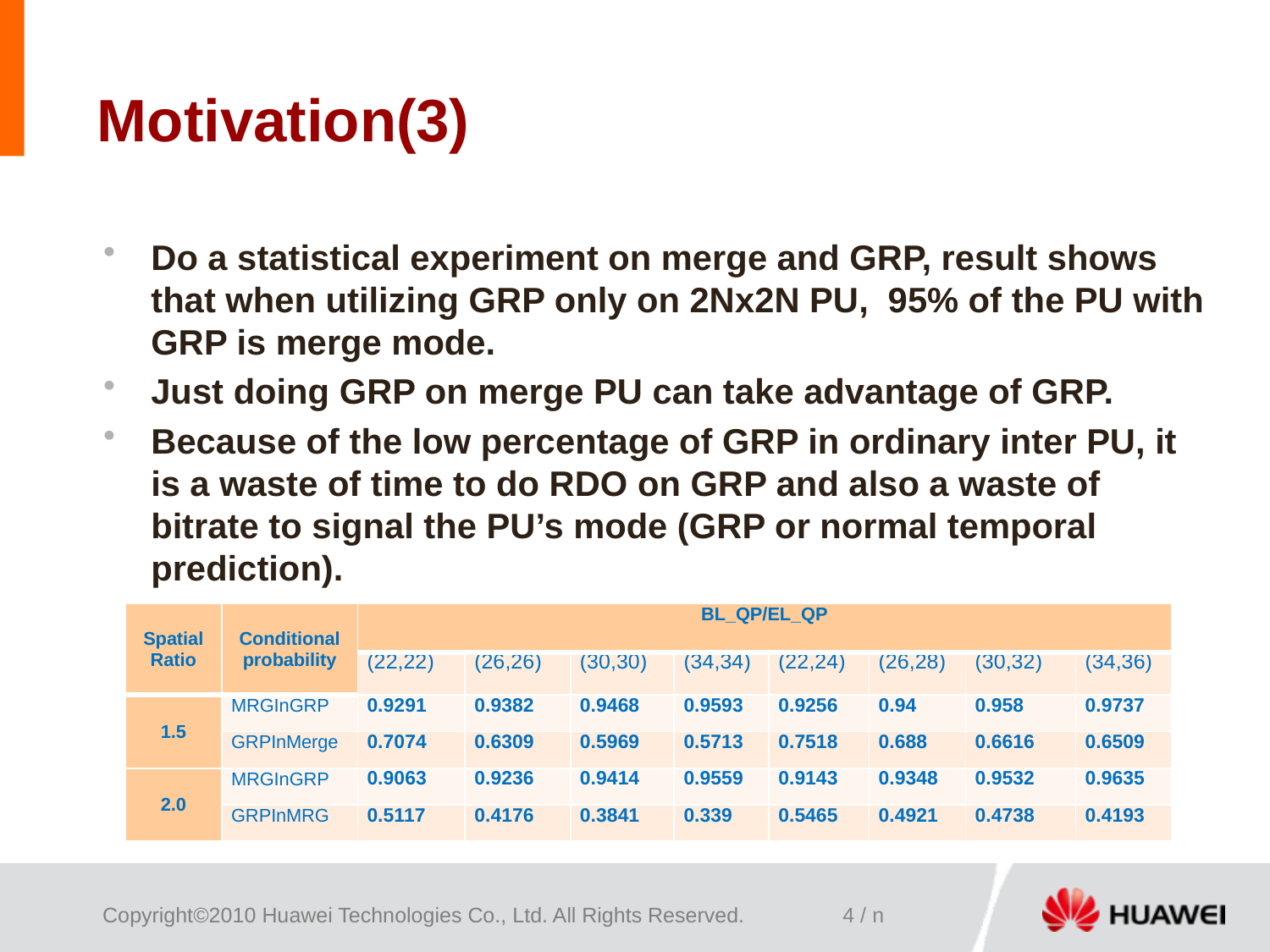

# Motivation(3)
Do a statistical experiment on merge and GRP, result shows that when utilizing GRP only on 2Nx2N PU,  95% of the PU with GRP is merge mode.
Just doing GRP on merge PU can take advantage of GRP.
Because of the low percentage of GRP in ordinary inter PU, it is a waste of time to do RDO on GRP and also a waste of bitrate to signal the PU’s mode (GRP or normal temporal prediction).
| Spatial Ratio | Conditional probability | BL\_QP/EL\_QP |  |  |  |  |  |  |  |
| --- | --- | --- | --- | --- | --- | --- | --- | --- | --- |
|  |  | (22,22) | (26,26) | (30,30) | (34,34) | (22,24) | (26,28) | (30,32) | (34,36) |
| 1.5 | MRGInGRP | 0.9291 | 0.9382 | 0.9468 | 0.9593 | 0.9256 | 0.94 | 0.958 | 0.9737 |
|  | GRPInMerge | 0.7074 | 0.6309 | 0.5969 | 0.5713 | 0.7518 | 0.688 | 0.6616 | 0.6509 |
| 2.0 | MRGInGRP | 0.9063 | 0.9236 | 0.9414 | 0.9559 | 0.9143 | 0.9348 | 0.9532 | 0.9635 |
|  | GRPInMRG | 0.5117 | 0.4176 | 0.3841 | 0.339 | 0.5465 | 0.4921 | 0.4738 | 0.4193 |